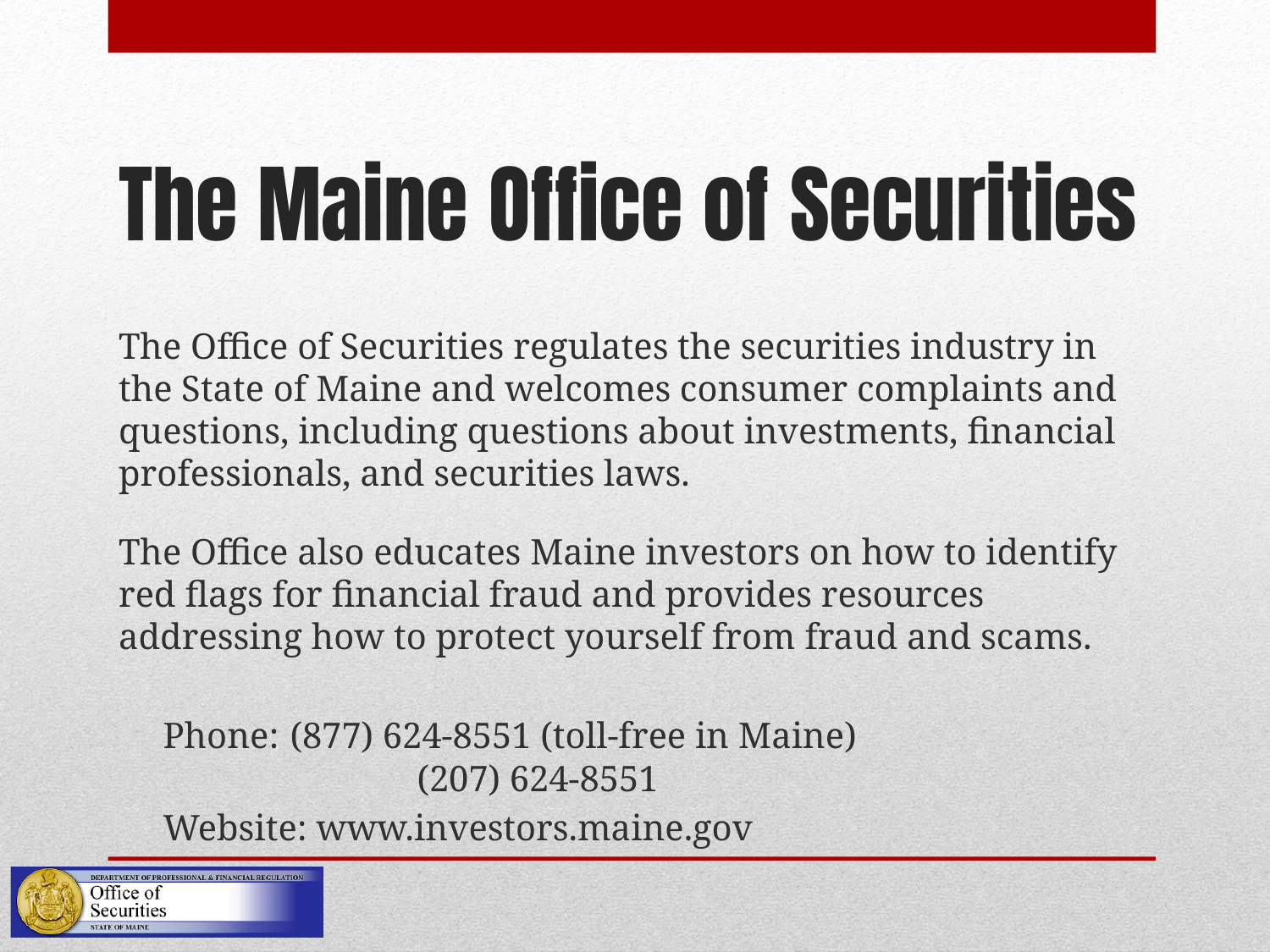

# The Maine Office of Securities
The Office of Securities regulates the securities industry in the State of Maine and welcomes consumer complaints and questions, including questions about investments, financial professionals, and securities laws.

The Office also educates Maine investors on how to identify red flags for financial fraud and provides resources addressing how to protect yourself from fraud and scams.

Phone: 	(877) 624-8551 (toll-free in Maine)
		(207) 624-8551
Website: www.investors.maine.gov